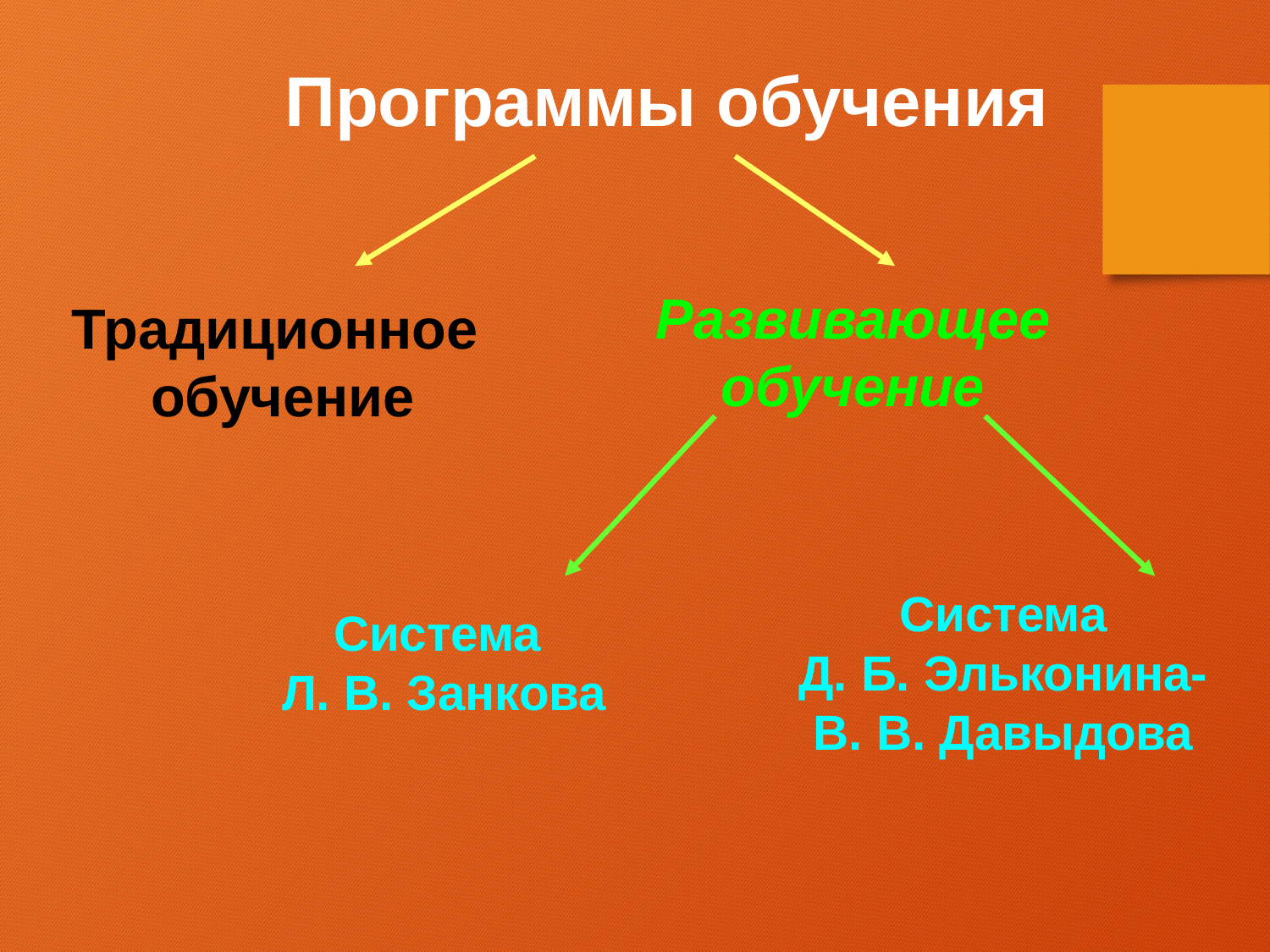

Программы обучения

Развивающее
обучение
Традиционное
 обучение

Система
Д. Б. Эльконина-
В. В. Давыдова
Система
 Л. В. Занкова